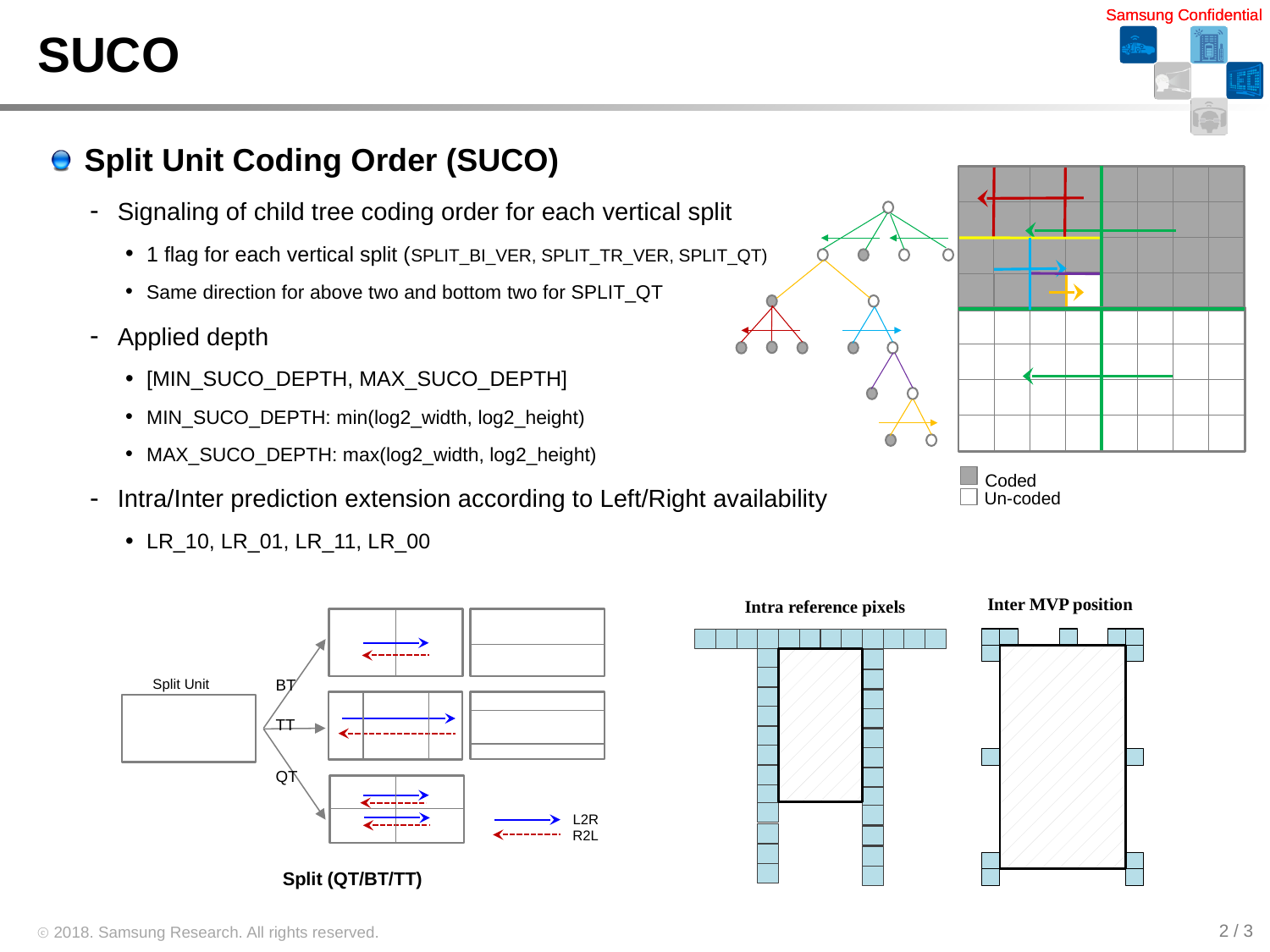

SUCO
Split Unit Coding Order (SUCO)
Signaling of child tree coding order for each vertical split
1 flag for each vertical split (SPLIT_BI_VER, SPLIT_TR_VER, SPLIT_QT)
Same direction for above two and bottom two for SPLIT_QT
Applied depth
[MIN_SUCO_DEPTH, MAX_SUCO_DEPTH]
MIN_SUCO_DEPTH: min(log2_width, log2_height)
MAX_SUCO_DEPTH: max(log2_width, log2_height)
Intra/Inter prediction extension according to Left/Right availability
LR_10, LR_01, LR_11, LR_00

Coded

Un-coded

Inter MVP position
Intra reference pixels

Split Unit
BT

TT
QT

L2R
R2L
Split (QT/BT/TT)
2 / 3